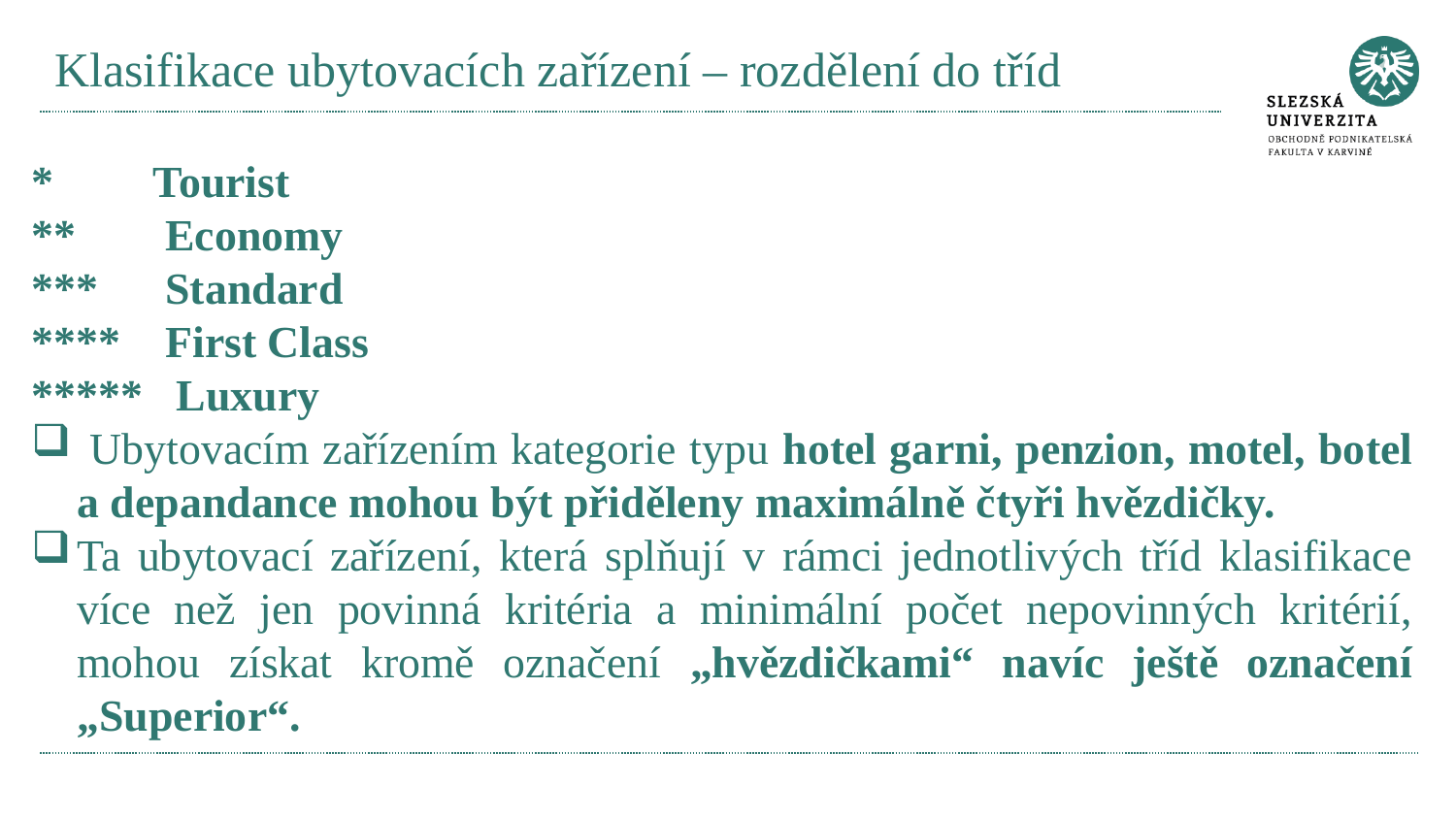

# Klasifikace ubytovacích zařízení – rozdělení do tříd
*         Tourist
**        Economy
***      Standard
****    First Class
*****   Luxury
 Ubytovacím zařízením kategorie typu hotel garni, penzion, motel, botel a depandance mohou být přiděleny maximálně čtyři hvězdičky.
Ta ubytovací zařízení, která splňují v rámci jednotlivých tříd klasifikace více než jen povinná kritéria a minimální počet nepovinných kritérií, mohou získat kromě označení „hvězdičkami“ navíc ještě označení „Superior“.